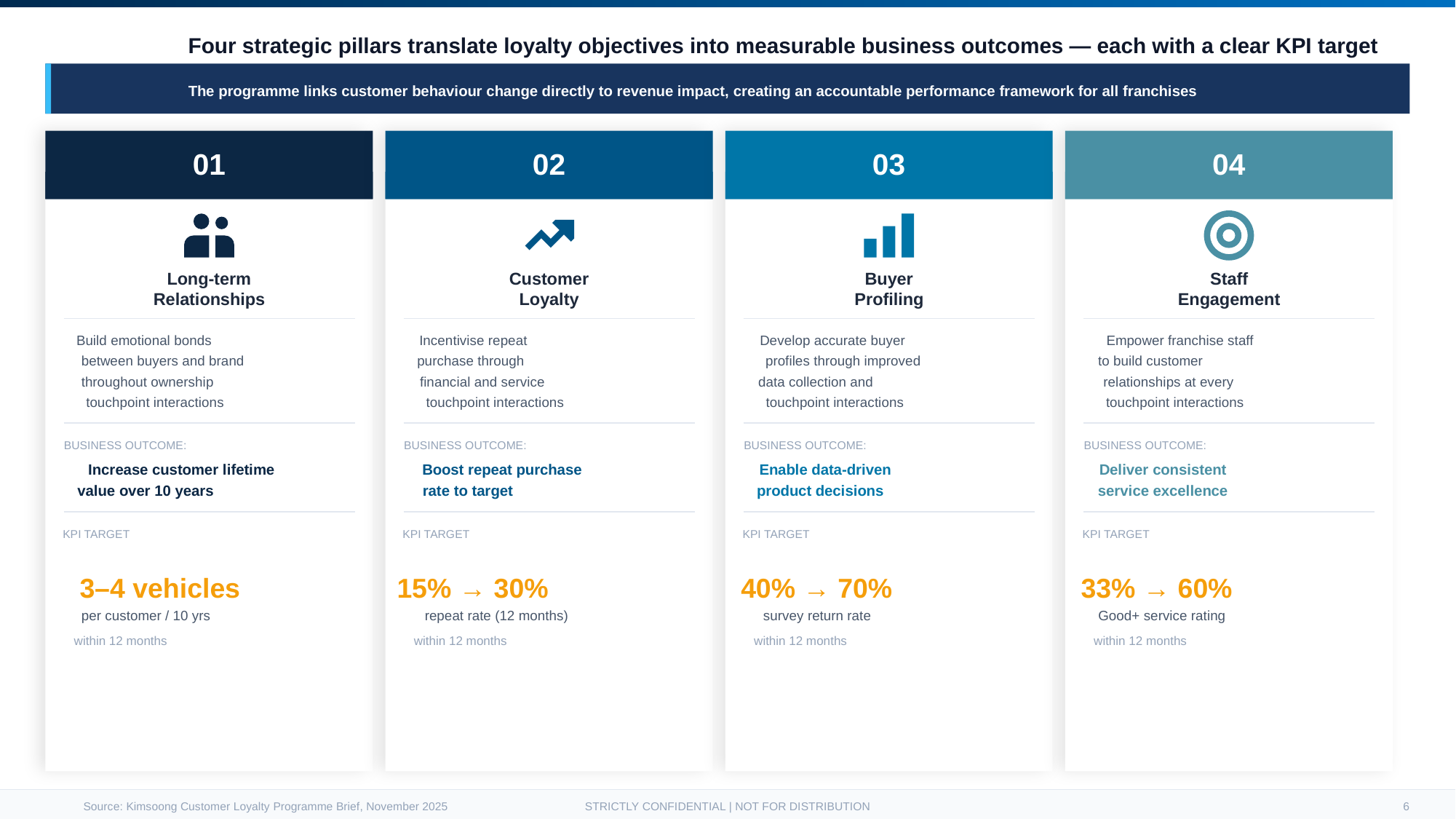

Four strategic pillars translate loyalty objectives into measurable business outcomes — each with a clear KPI target

The programme links customer behaviour change directly to revenue impact, creating an accountable performance framework for all franchises

01
02
03
04

Long-term
Customer
Buyer
Staff
Relationships
Loyalty
Profiling
Engagement

Build emotional bonds
Incentivise repeat
Develop accurate buyer
Empower franchise staff
between buyers and brand
purchase through
profiles through improved
to build customer
throughout ownership
financial and service
data collection and
relationships at every
touchpoint interactions
touchpoint interactions
touchpoint interactions
touchpoint interactions

BUSINESS OUTCOME:
BUSINESS OUTCOME:
BUSINESS OUTCOME:
BUSINESS OUTCOME:
Increase customer lifetime
Boost repeat purchase
Enable data-driven
Deliver consistent
value over 10 years
rate to target
product decisions
service excellence

KPI TARGET
KPI TARGET
KPI TARGET
KPI TARGET
3–4 vehicles
15% → 30%
40% → 70%
33% → 60%
per customer / 10 yrs
repeat rate (12 months)
survey return rate
Good+ service rating
within 12 months
within 12 months
within 12 months
within 12 months

Source: Kimsoong Customer Loyalty Programme Brief, November 2025
STRICTLY CONFIDENTIAL | NOT FOR DISTRIBUTION
6